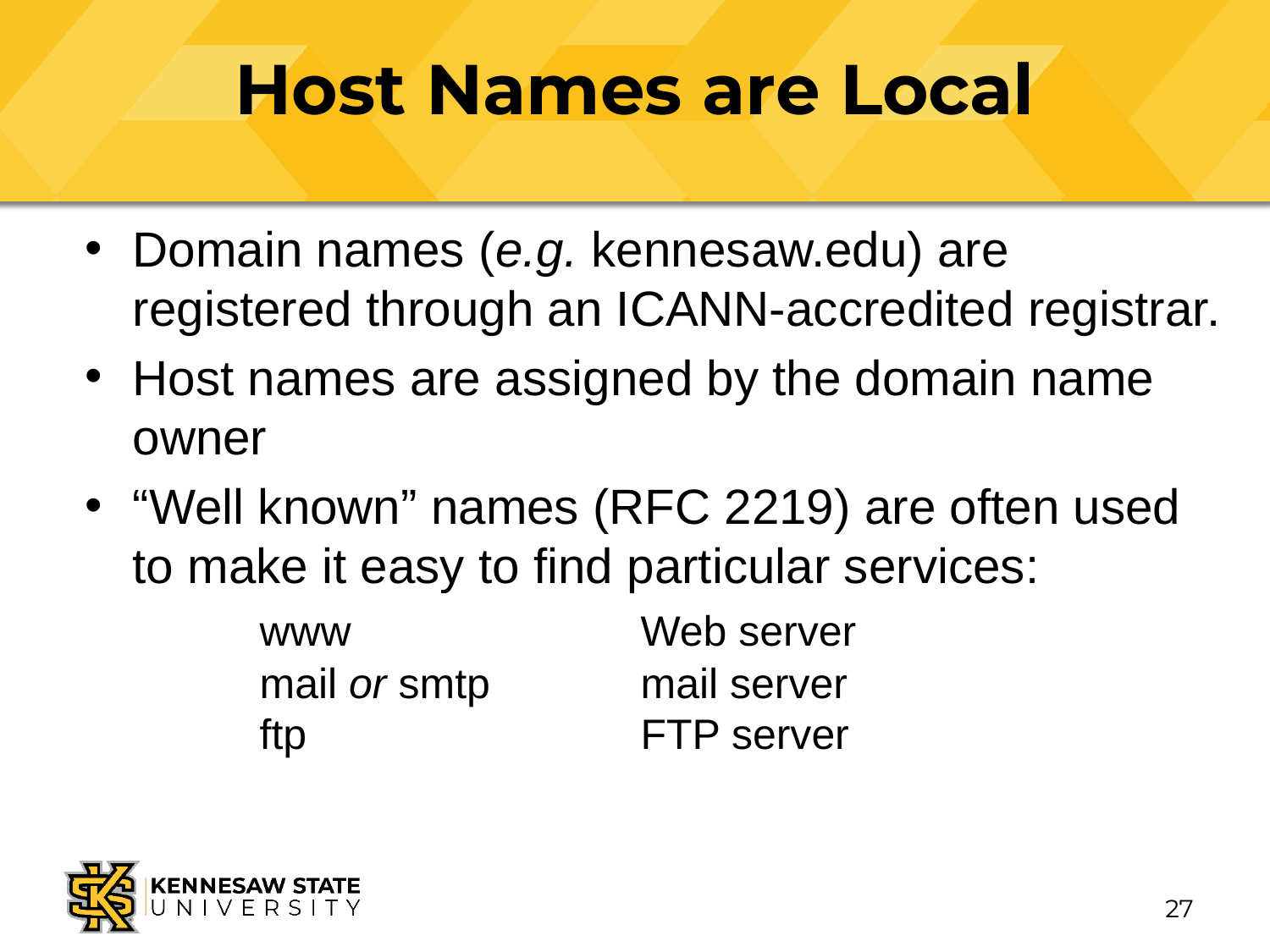

# Host Names are Local
Domain names (e.g. kennesaw.edu) are registered through an ICANN-accredited registrar.
Host names are assigned by the domain name owner
“Well known” names (RFC 2219) are often used to make it easy to find particular services:
	www			Web server
	mail or smtp		mail server
	ftp			FTP server
27